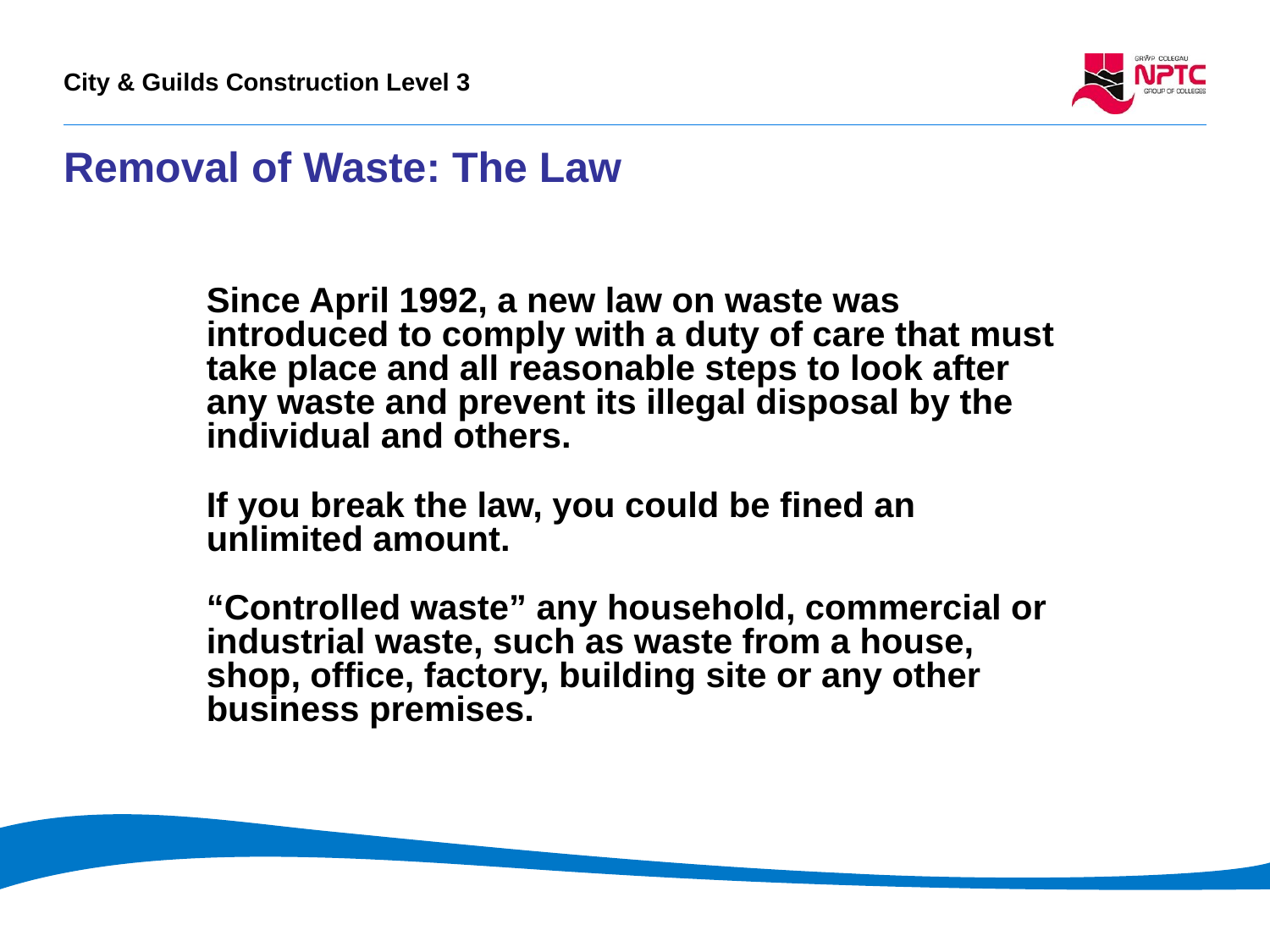

# Removal of Waste: The Law
Since April 1992, a new law on waste was introduced to comply with a duty of care that must take place and all reasonable steps to look after any waste and prevent its illegal disposal by the individual and others.
If you break the law, you could be fined an unlimited amount.
“Controlled waste” any household, commercial or industrial waste, such as waste from a house, shop, office, factory, building site or any other business premises.